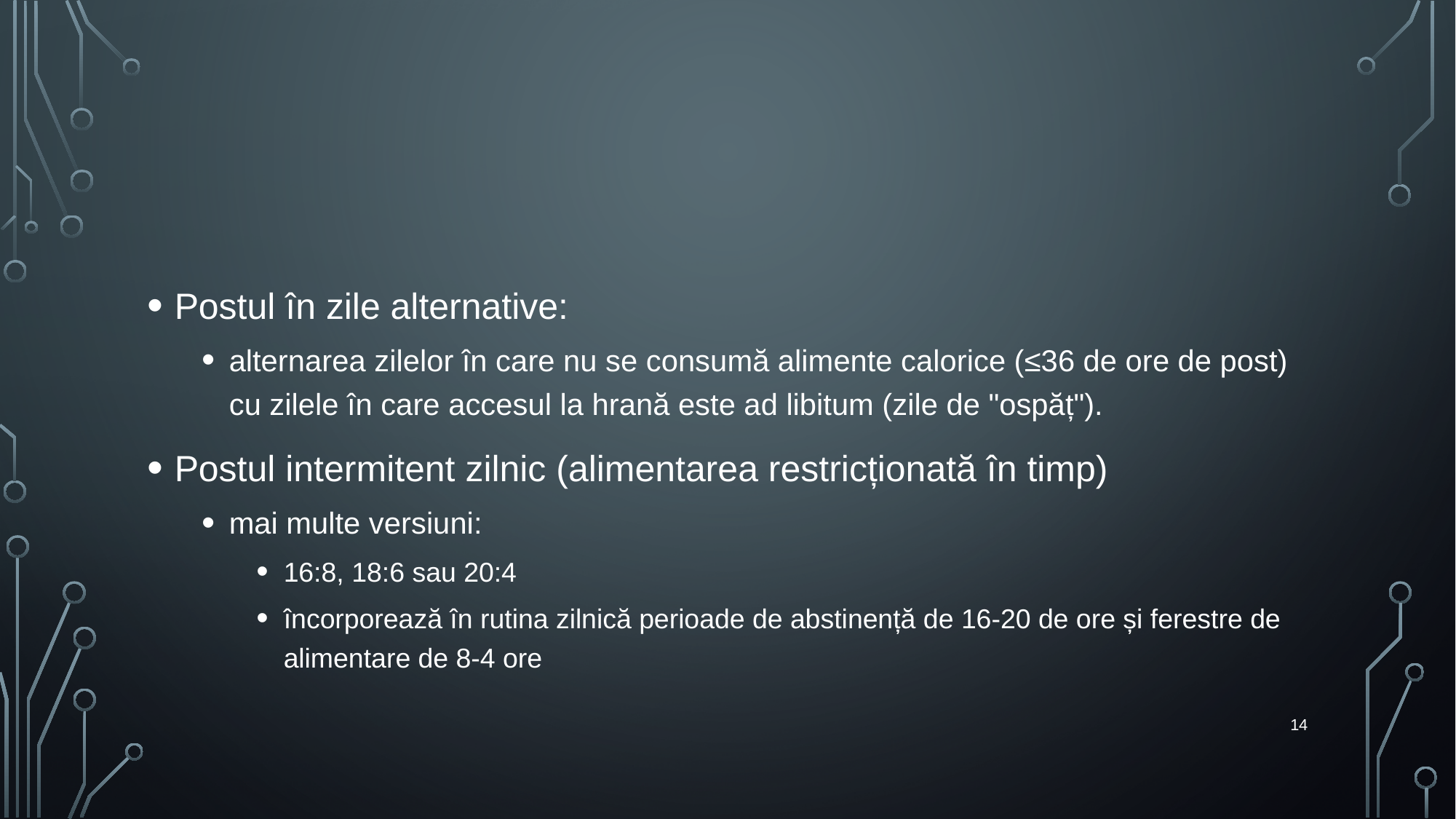

#
Postul în zile alternative:
alternarea zilelor în care nu se consumă alimente calorice (≤36 de ore de post) cu zilele în care accesul la hrană este ad libitum (zile de "ospăț").
Postul intermitent zilnic (alimentarea restricționată în timp)
mai multe versiuni:
16:8, 18:6 sau 20:4
încorporează în rutina zilnică perioade de abstinență de 16-20 de ore și ferestre de alimentare de 8-4 ore
14